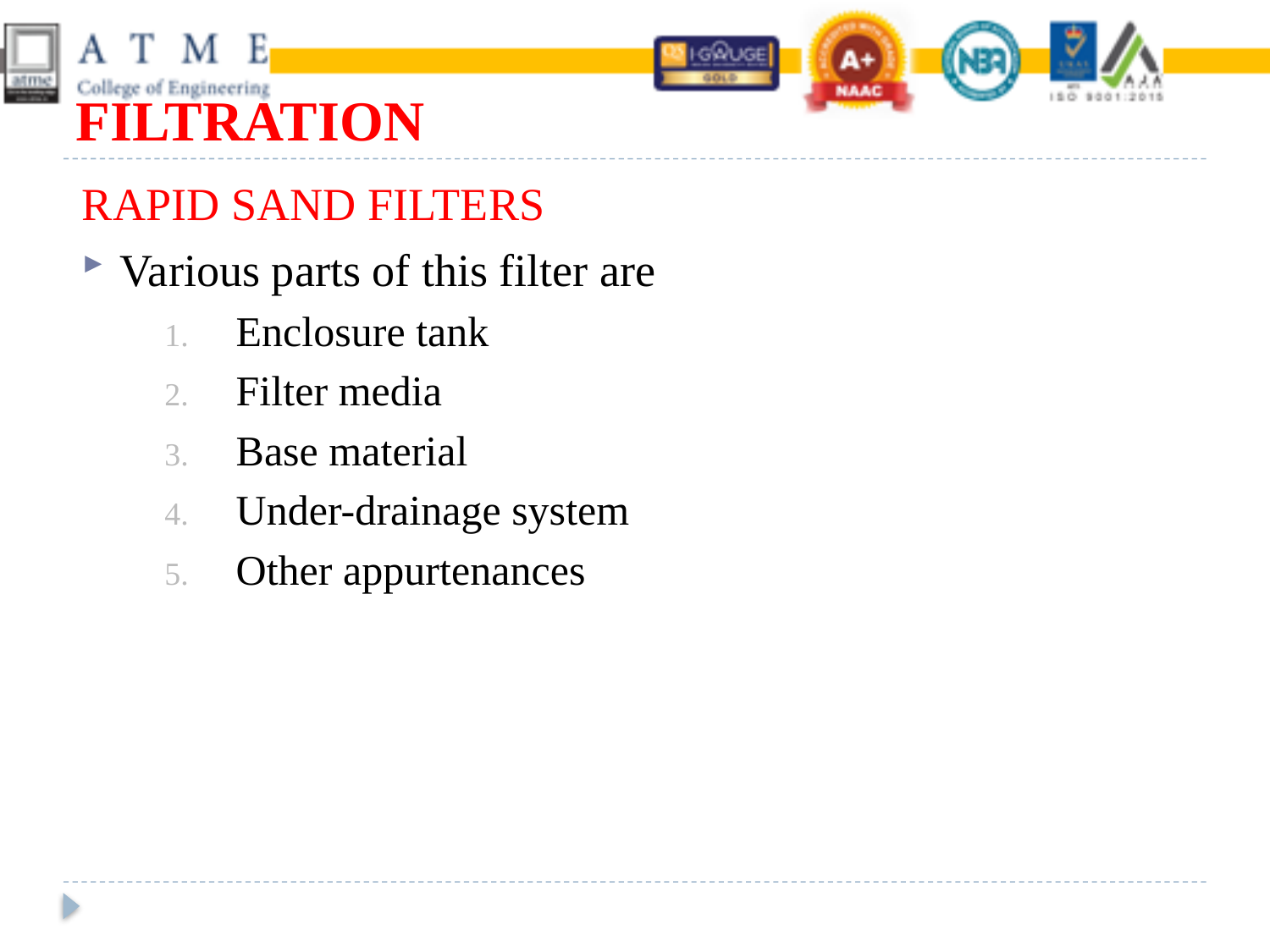

# FILTRATION
RAPID SAND FILTERS
Various parts of this filter are
Enclosure tank
Filter media
Base material
Under-drainage system
Other appurtenances